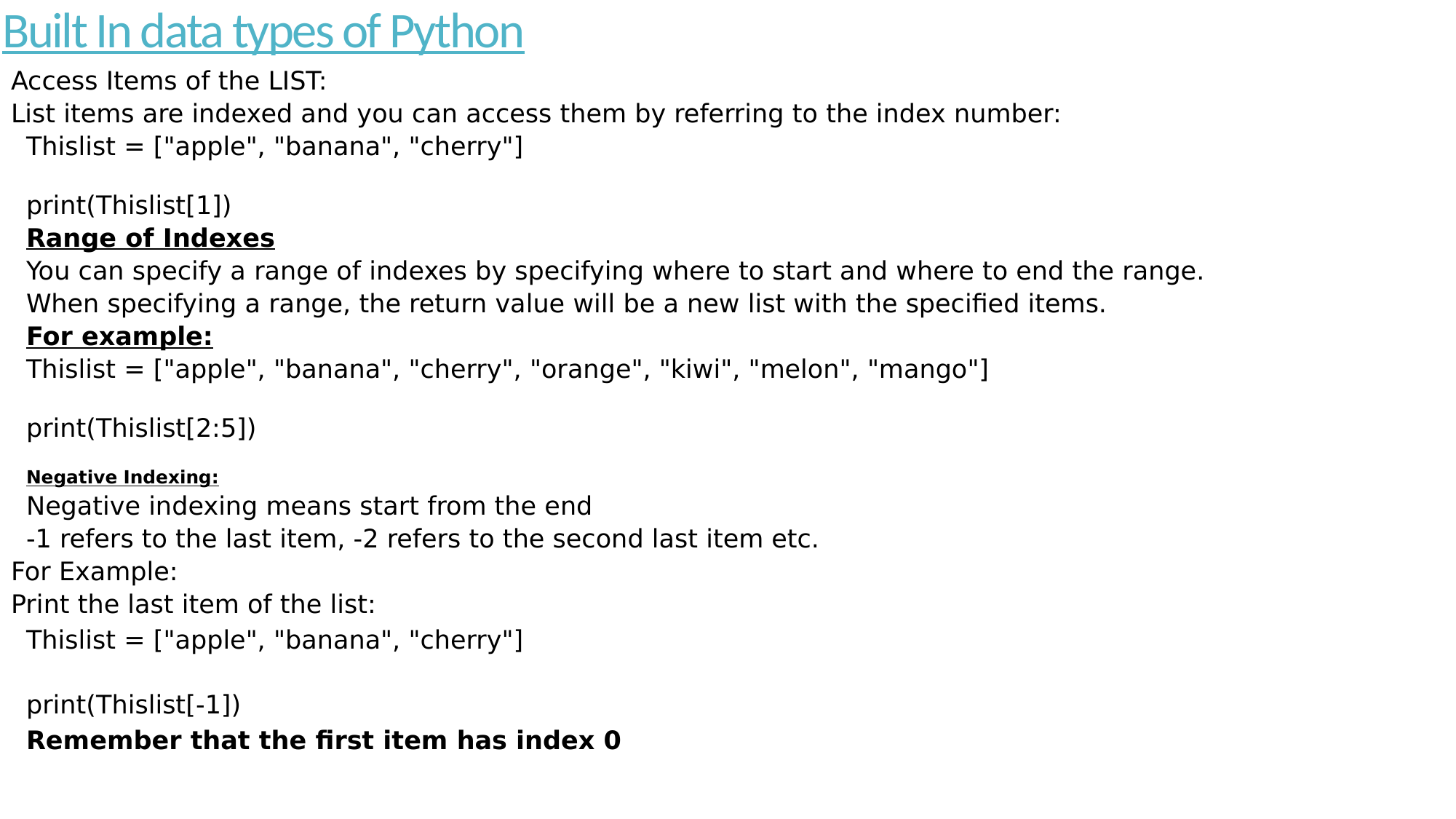

# Built In data types of Python

Access Items of the LIST:
List items are indexed and you can access them by referring to the index number:
Thislist = ["apple", "banana", "cherry"]
print(Thislist[1])
Range of Indexes
You can specify a range of indexes by specifying where to start and where to end the range.
When specifying a range, the return value will be a new list with the specified items.
For example:
Thislist = ["apple", "banana", "cherry", "orange", "kiwi", "melon", "mango"]
print(Thislist[2:5])

Negative Indexing:
Negative indexing means start from the end
-1 refers to the last item, -2 refers to the second last item etc.
For Example:
Print the last item of the list:
Thislist = ["apple", "banana", "cherry"]
print(Thislist[-1])
Remember that the first item has index 0